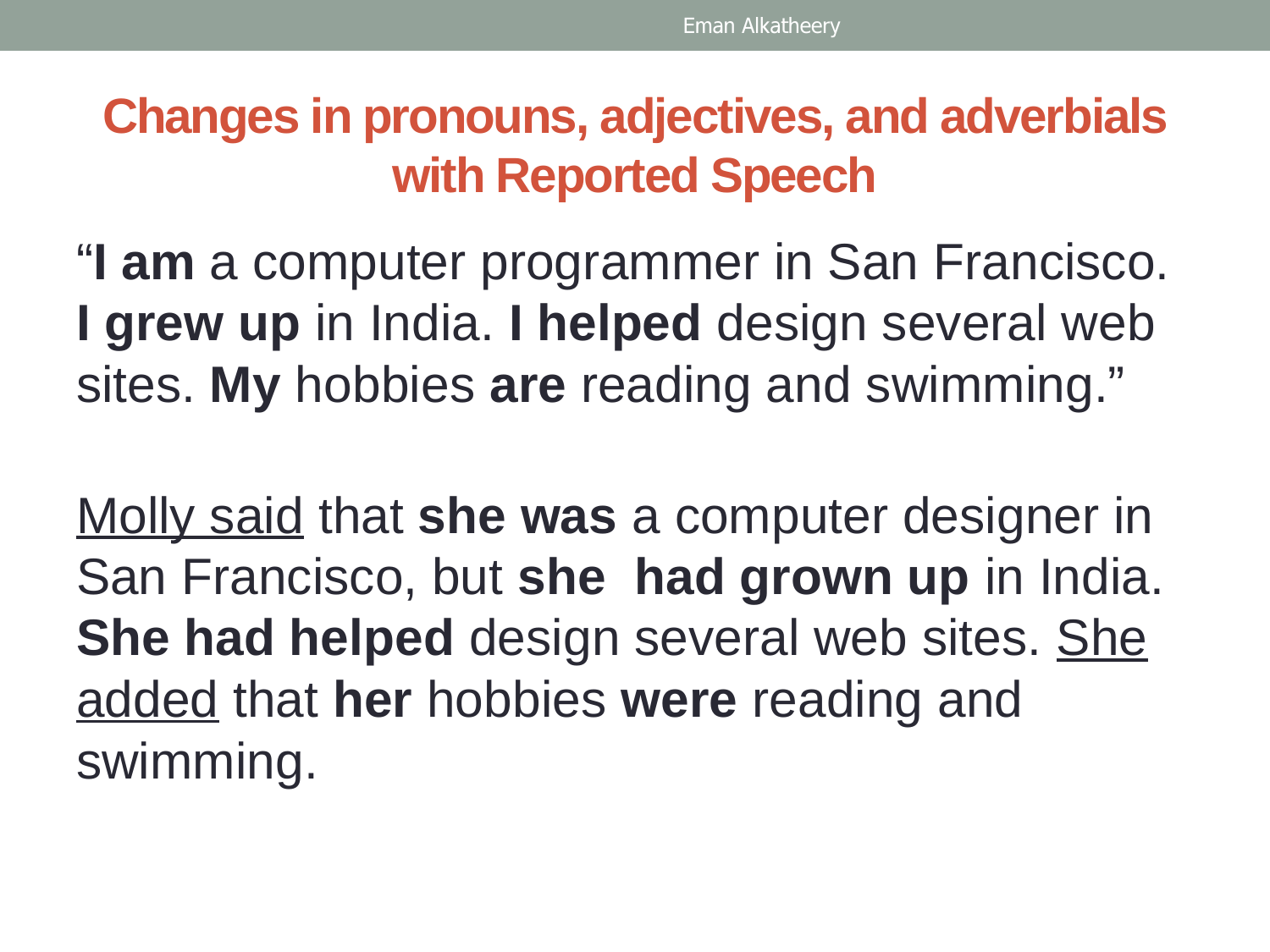

Eman Alkatheery
# Changes in pronouns, adjectives, and adverbials with Reported Speech
“I am a computer programmer in San Francisco. I grew up in India. I helped design several web sites. My hobbies are reading and swimming.”

Molly said that she was a computer designer in San Francisco, but she  had grown up in India. She had helped design several web sites. She added that her hobbies were reading and swimming.